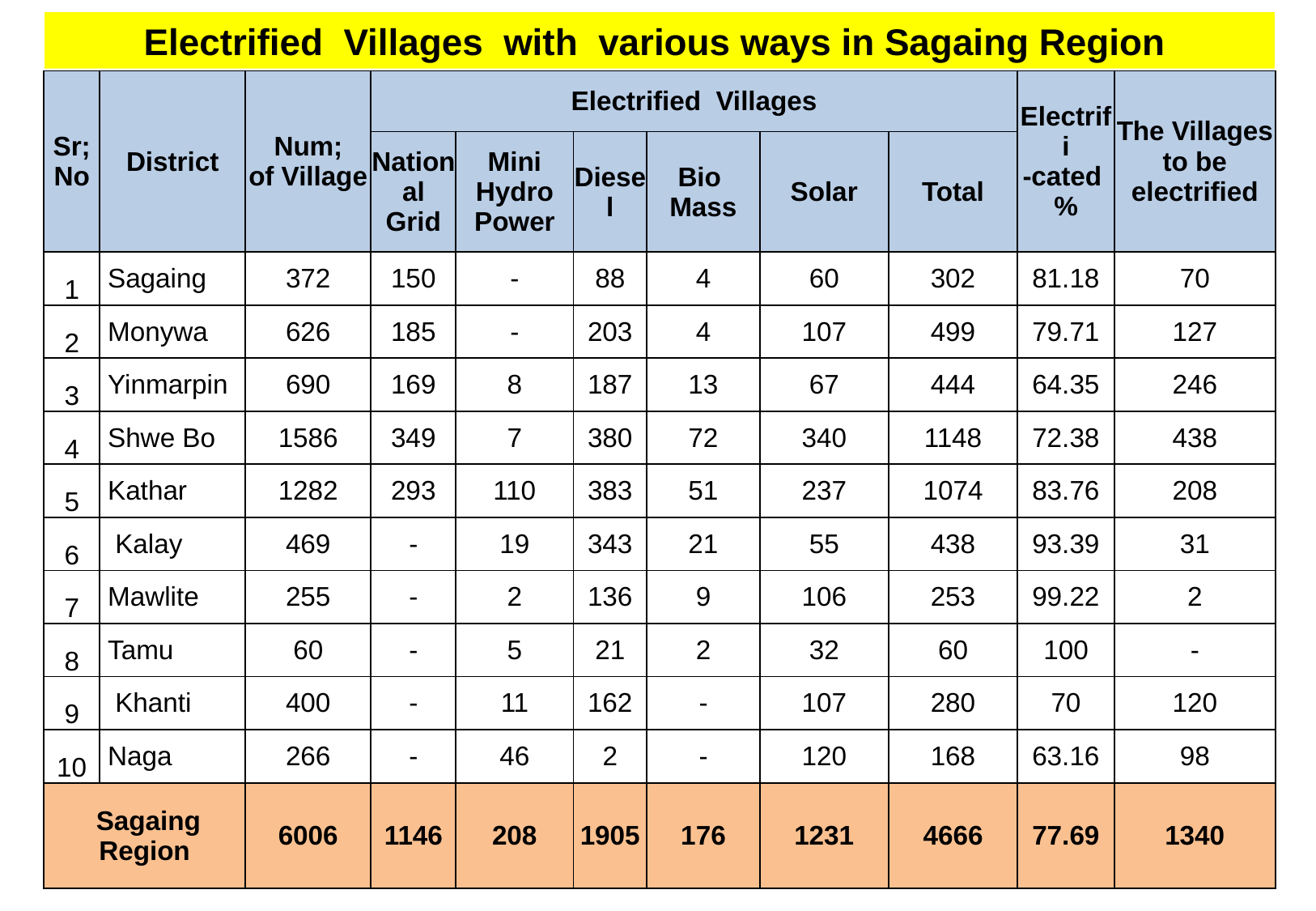

Electrified  Villages  with  various ways in Sagaing Region
| Sr; No | District | Num; of Village | Electrified Villages |  |  |  |  |  | Electrifi -cated % | The Villages to be electrified |
| --- | --- | --- | --- | --- | --- | --- | --- | --- | --- | --- |
|  |  |  | Nation al Grid | Mini Hydro Power | Diesel | Bio Mass | Solar | Total |  |  |
| 1 | Sagaing | 372 | 150 | - | 88 | 4 | 60 | 302 | 81.18 | 70 |
| 2 | Monywa | 626 | 185 | - | 203 | 4 | 107 | 499 | 79.71 | 127 |
| 3 | Yinmarpin | 690 | 169 | 8 | 187 | 13 | 67 | 444 | 64.35 | 246 |
| 4 | Shwe Bo | 1586 | 349 | 7 | 380 | 72 | 340 | 1148 | 72.38 | 438 |
| 5 | Kathar | 1282 | 293 | 110 | 383 | 51 | 237 | 1074 | 83.76 | 208 |
| 6 | Kalay | 469 | - | 19 | 343 | 21 | 55 | 438 | 93.39 | 31 |
| 7 | Mawlite | 255 | - | 2 | 136 | 9 | 106 | 253 | 99.22 | 2 |
| 8 | Tamu | 60 | - | 5 | 21 | 2 | 32 | 60 | 100 | - |
| 9 | Khanti | 400 | - | 11 | 162 | - | 107 | 280 | 70 | 120 |
| 10 | Naga | 266 | - | 46 | 2 | - | 120 | 168 | 63.16 | 98 |
| Sagaing Region |  | 6006 | 1146 | 208 | 1905 | 176 | 1231 | 4666 | 77.69 | 1340 |